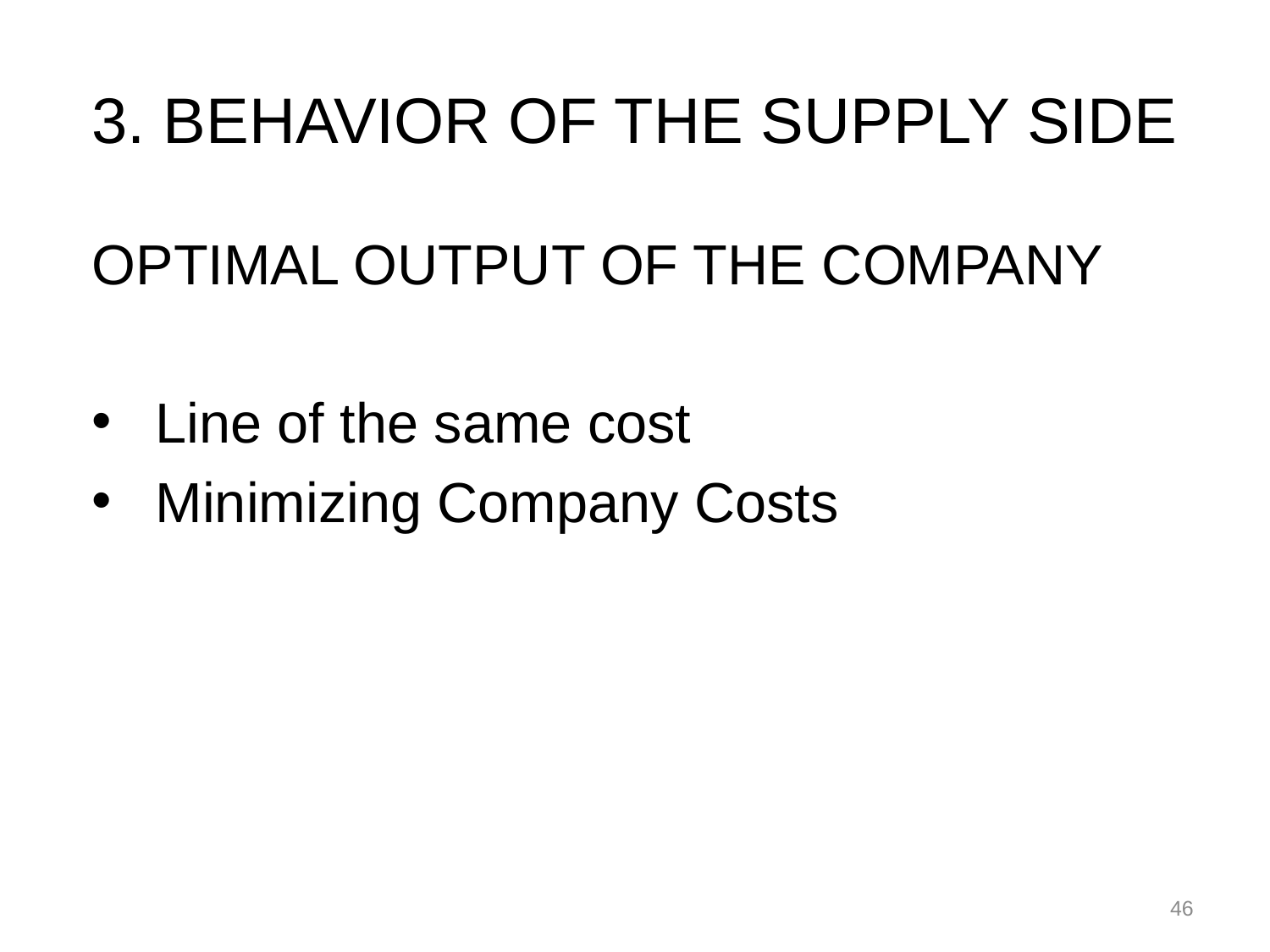

# 3. BEHAVIOR OF THE SUPPLY SIDE
OPTIMAL OUTPUT OF THE COMPANY

Line of the same cost
Minimizing Company Costs
46